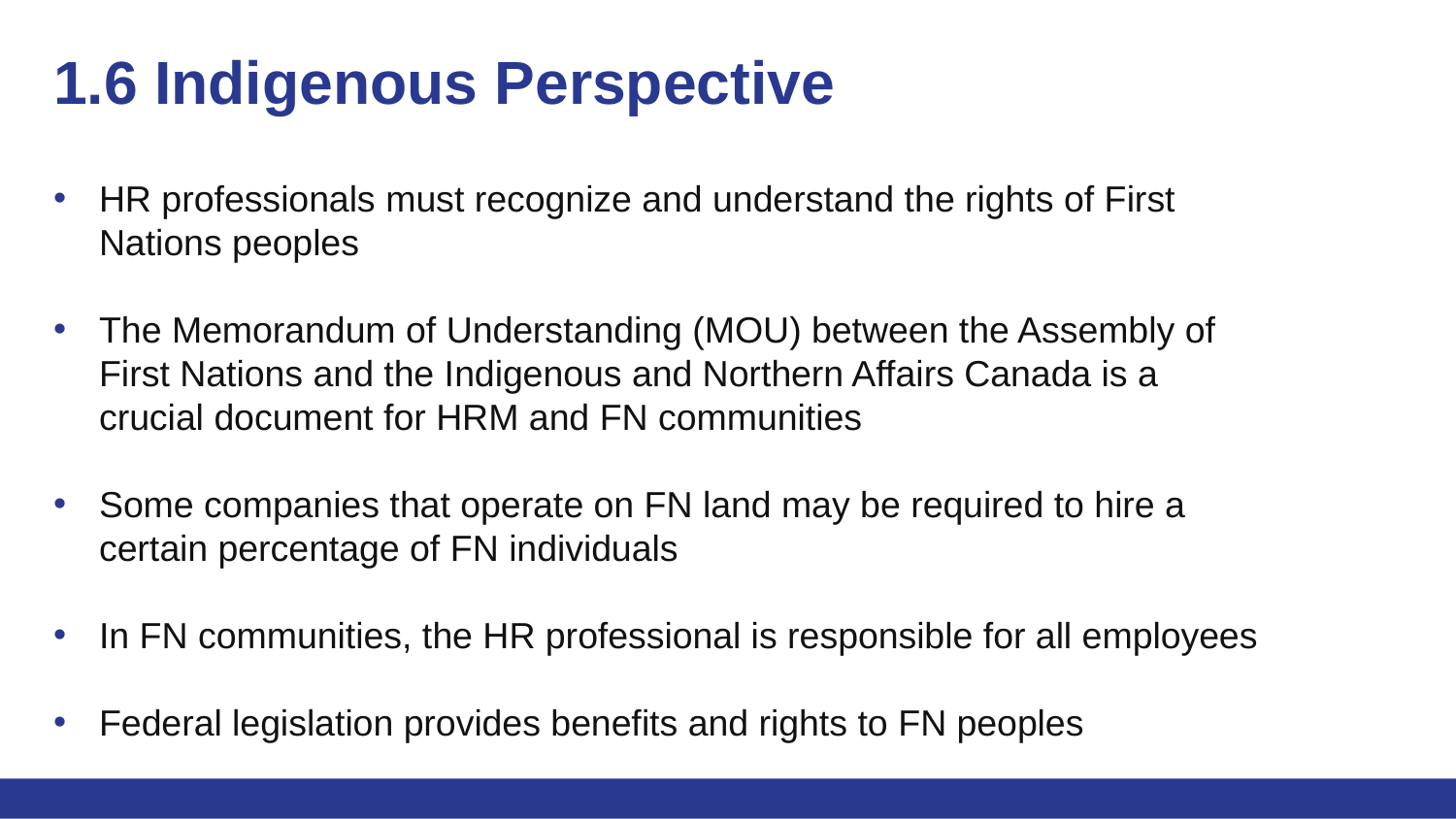

# 1.6 Indigenous Perspective
HR professionals must recognize and understand the rights of First Nations peoples

The Memorandum of Understanding (MOU) between the Assembly of First Nations and the Indigenous and Northern Affairs Canada is a crucial document for HRM and FN communities

Some companies that operate on FN land may be required to hire a certain percentage of FN individuals

In FN communities, the HR professional is responsible for all employees

Federal legislation provides benefits and rights to FN peoples